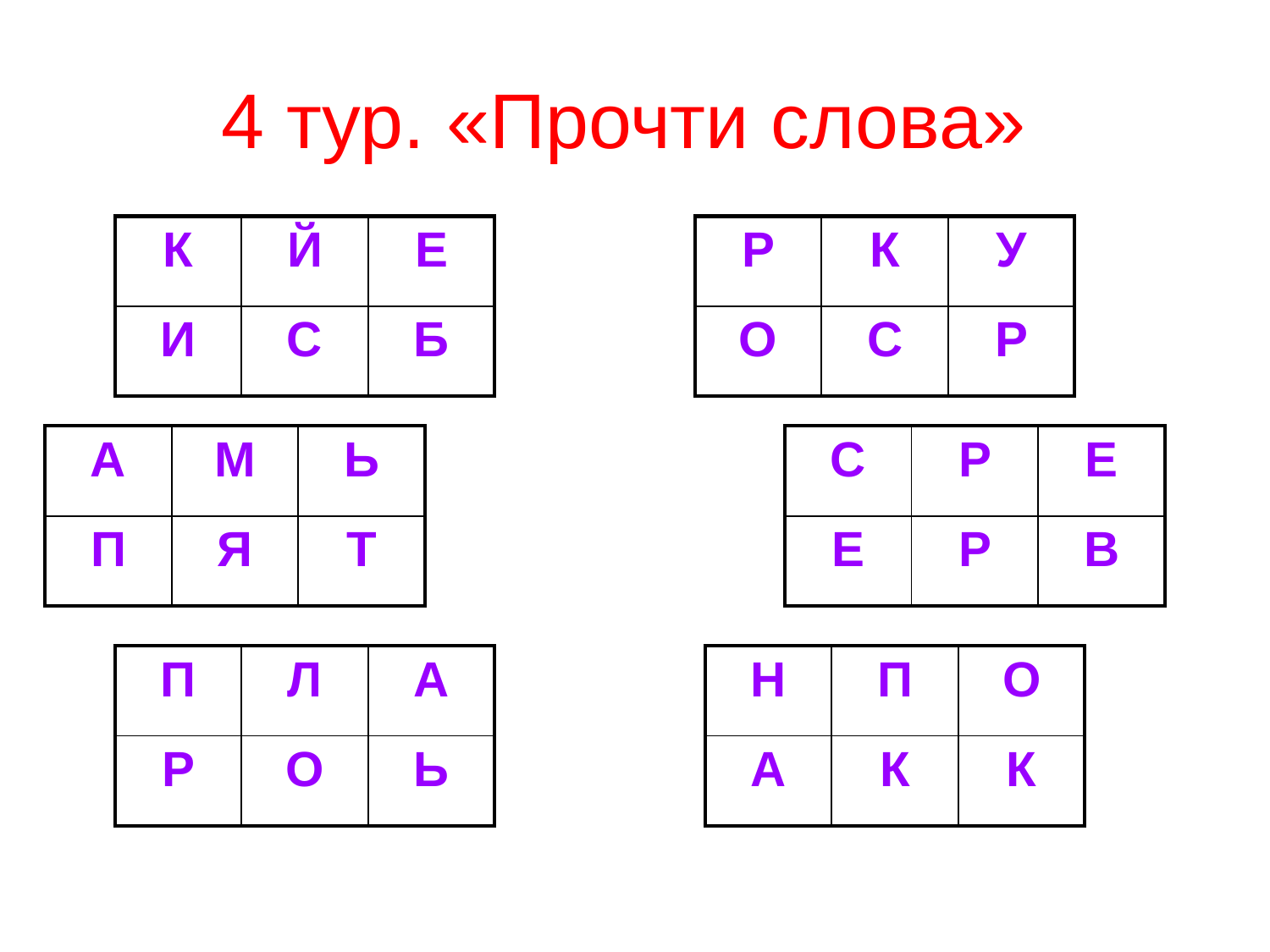

# 4 тур. «Прочти слова»
| К | Й | Е |
| --- | --- | --- |
| И | С | Б |
| Р | К | У |
| --- | --- | --- |
| О | С | Р |
| А | М | Ь |
| --- | --- | --- |
| П | Я | Т |
| С | Р | Е |
| --- | --- | --- |
| Е | Р | В |
| П | Л | А |
| --- | --- | --- |
| Р | О | Ь |
| Н | П | О |
| --- | --- | --- |
| А | К | К |